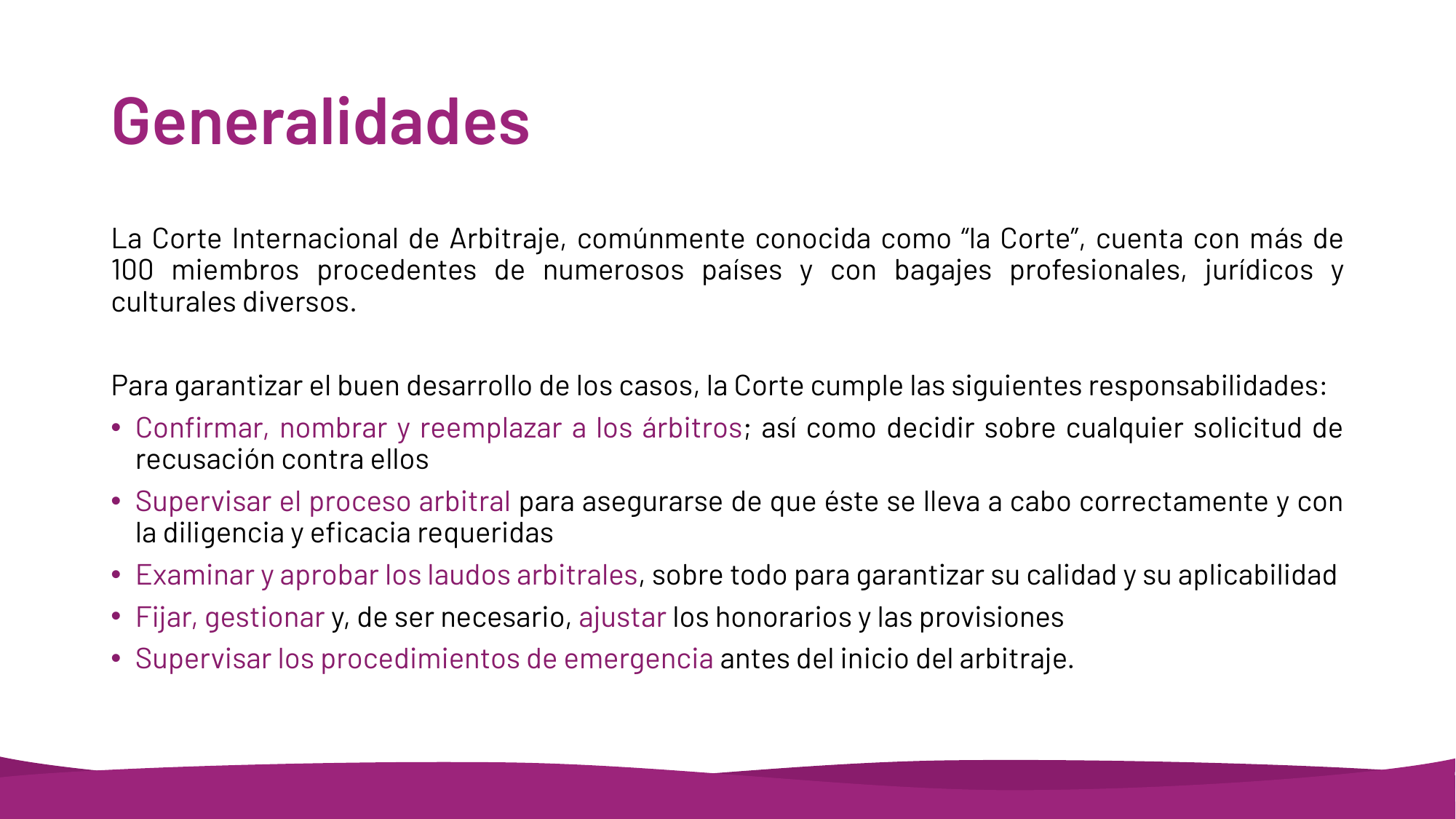

# Generalidades
La Corte Internacional de Arbitraje, comúnmente conocida como “la Corte”, cuenta con más de 100 miembros procedentes de numerosos países y con bagajes profesionales, jurídicos y culturales diversos.

Para garantizar el buen desarrollo de los casos, la Corte cumple las siguientes responsabilidades:
Confirmar, nombrar y reemplazar a los árbitros; así como decidir sobre cualquier solicitud de recusación contra ellos
Supervisar el proceso arbitral para asegurarse de que éste se lleva a cabo correctamente y con la diligencia y eficacia requeridas
Examinar y aprobar los laudos arbitrales, sobre todo para garantizar su calidad y su aplicabilidad
Fijar, gestionar y, de ser necesario, ajustar los honorarios y las provisiones
Supervisar los procedimientos de emergencia antes del inicio del arbitraje.